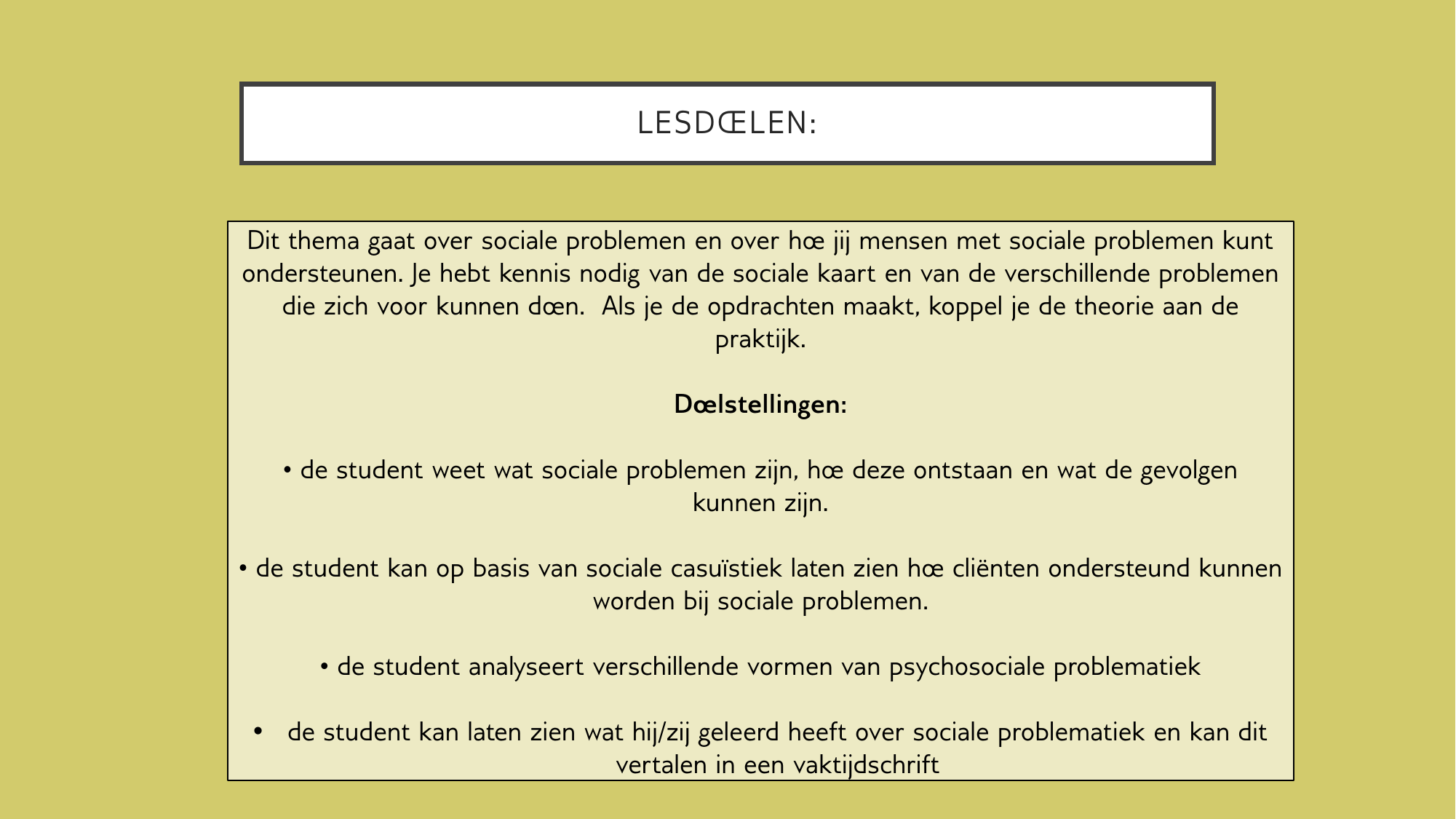

# lesdoelen:
Dit thema gaat over sociale problemen en over hoe jij mensen met sociale problemen kunt ondersteunen. Je hebt kennis nodig van de sociale kaart en van de verschillende problemen die zich voor kunnen doen.  Als je de opdrachten maakt, koppel je de theorie aan de praktijk.

Doelstellingen:

• de student weet wat sociale problemen zijn, hoe deze ontstaan en wat de gevolgen kunnen zijn.

• de student kan op basis van sociale casuïstiek laten zien hoe cliënten ondersteund kunnen worden bij sociale problemen.

• de student analyseert verschillende vormen van psychosociale problematiek

de student kan laten zien wat hij/zij geleerd heeft over sociale problematiek en kan dit vertalen in een vaktijdschrift